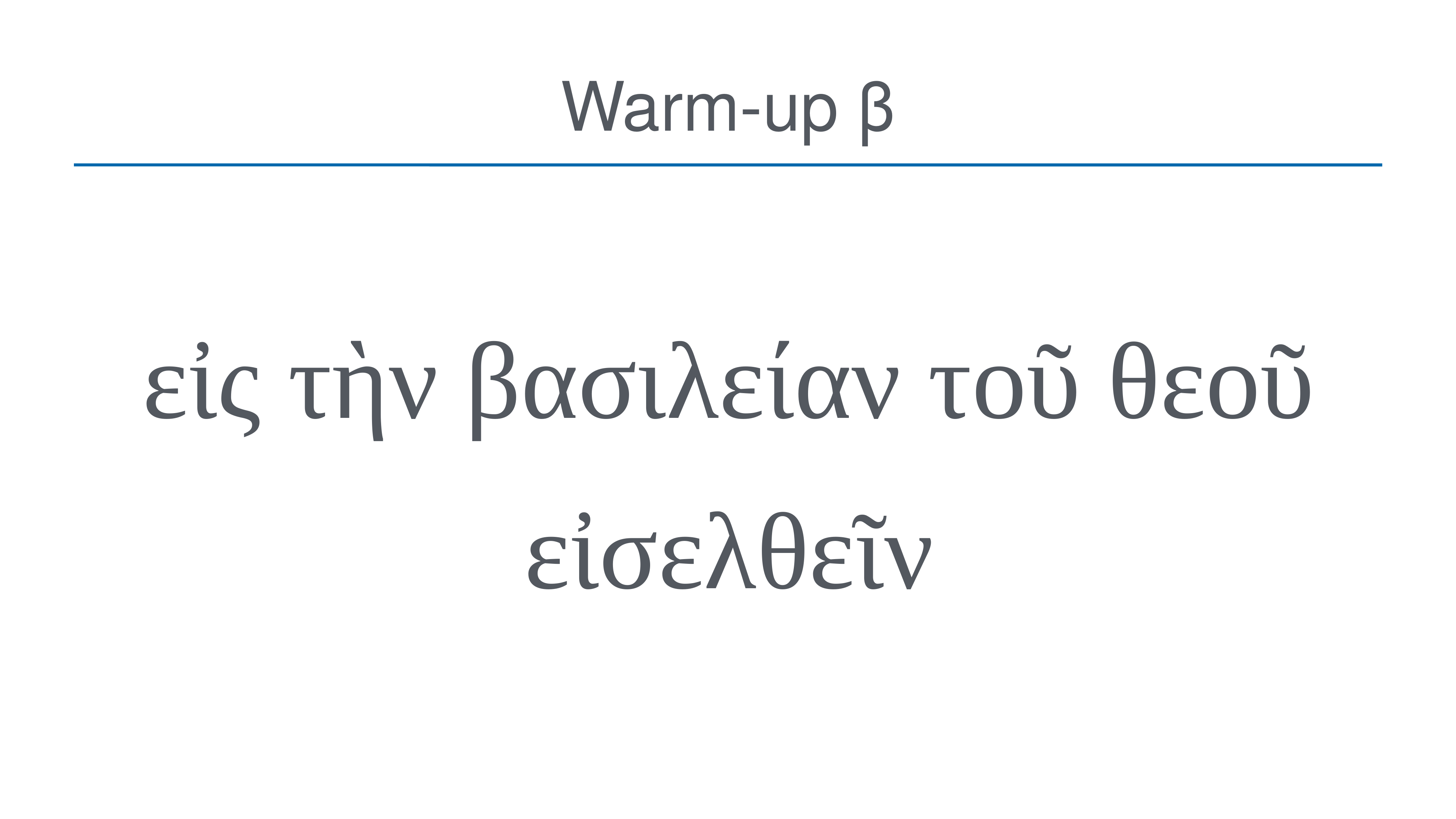

# Warm-up β
εἰς τὴν βασιλείαν τοῦ θεοῦ εἰσελθεῖν